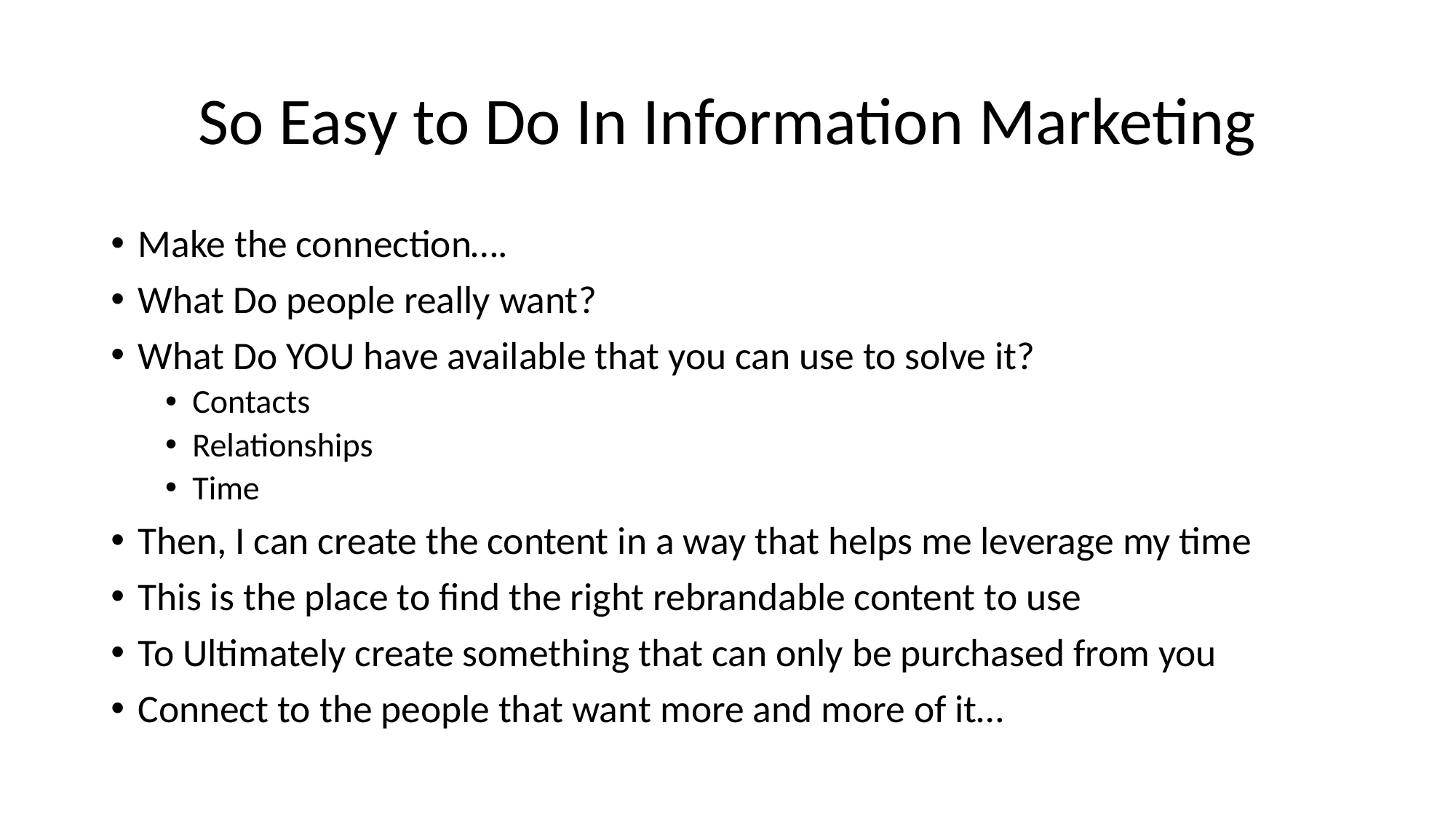

# So Easy to Do In Information Marketing
Make the connection….
What Do people really want?
What Do YOU have available that you can use to solve it?
Contacts
Relationships
Time
Then, I can create the content in a way that helps me leverage my time
This is the place to find the right rebrandable content to use
To Ultimately create something that can only be purchased from you
Connect to the people that want more and more of it…